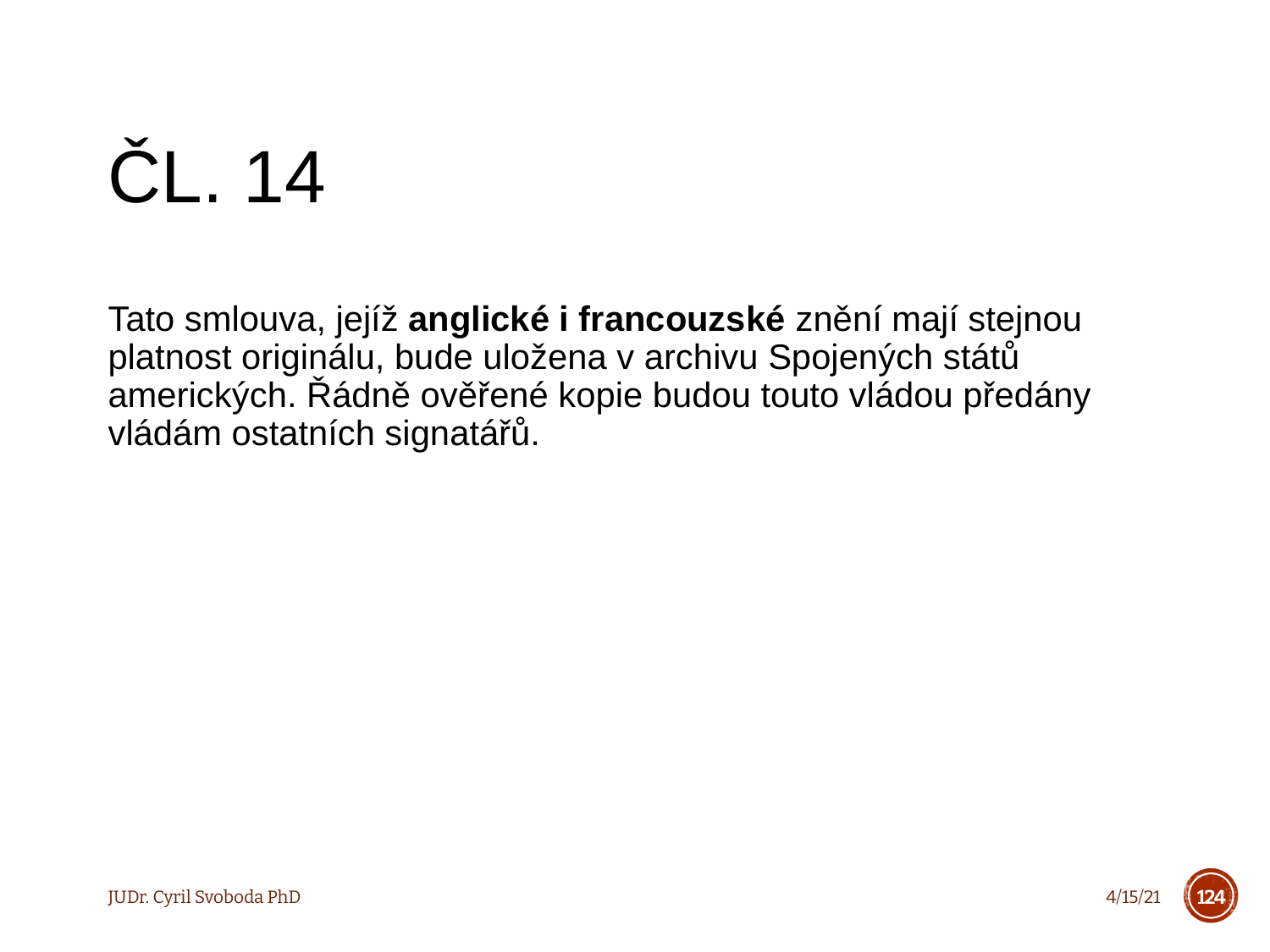

# Čl. 14
Tato smlouva, jejíž anglické i francouzské znění mají stejnou platnost originálu, bude uložena v archivu Spojených států amerických. Řádně ověřené kopie budou touto vládou předány vládám ostatních signatářů.
JUDr. Cyril Svoboda PhD
4/15/21
124